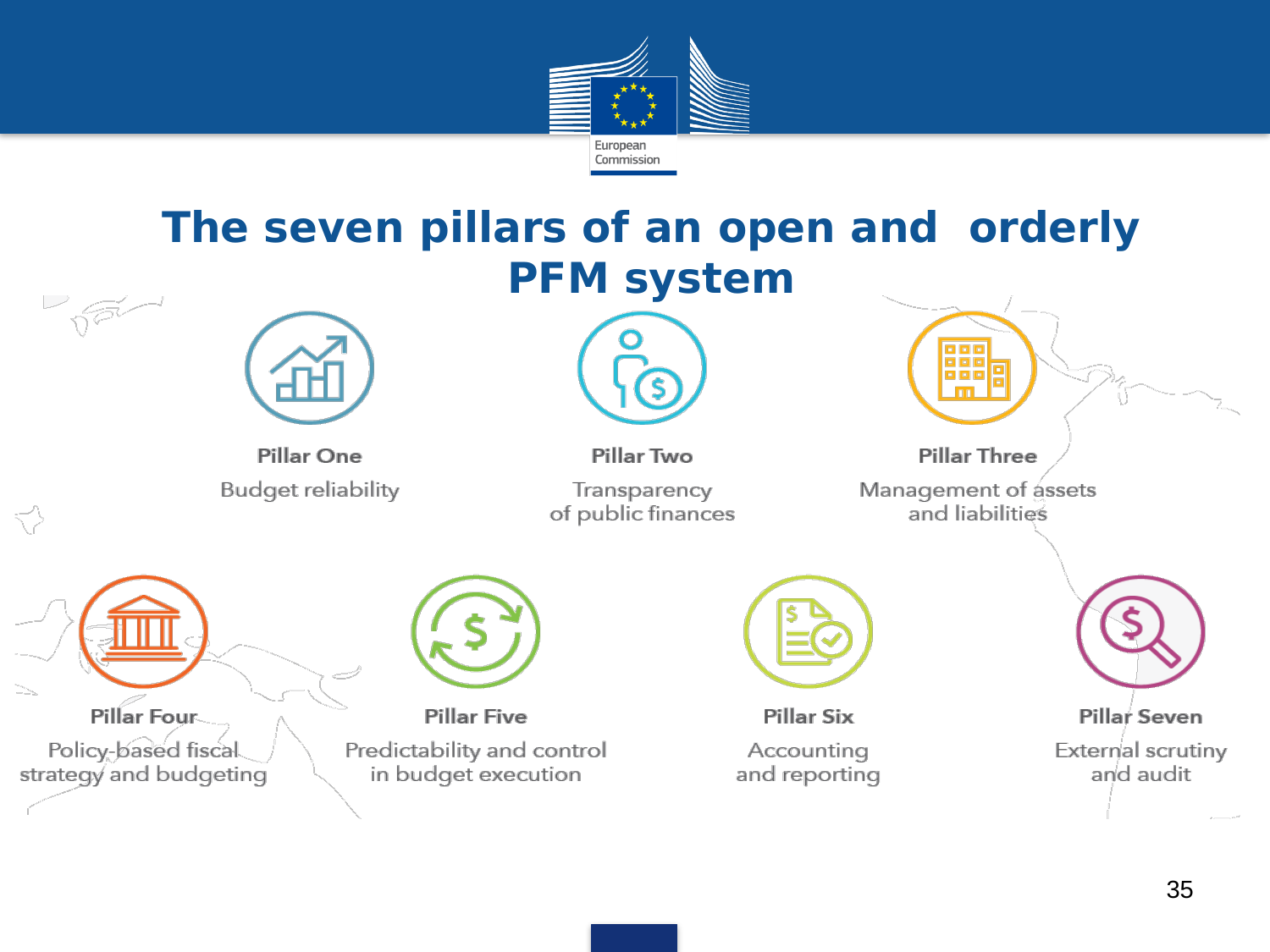

# The seven pillars of an open and  orderly PFM system

35